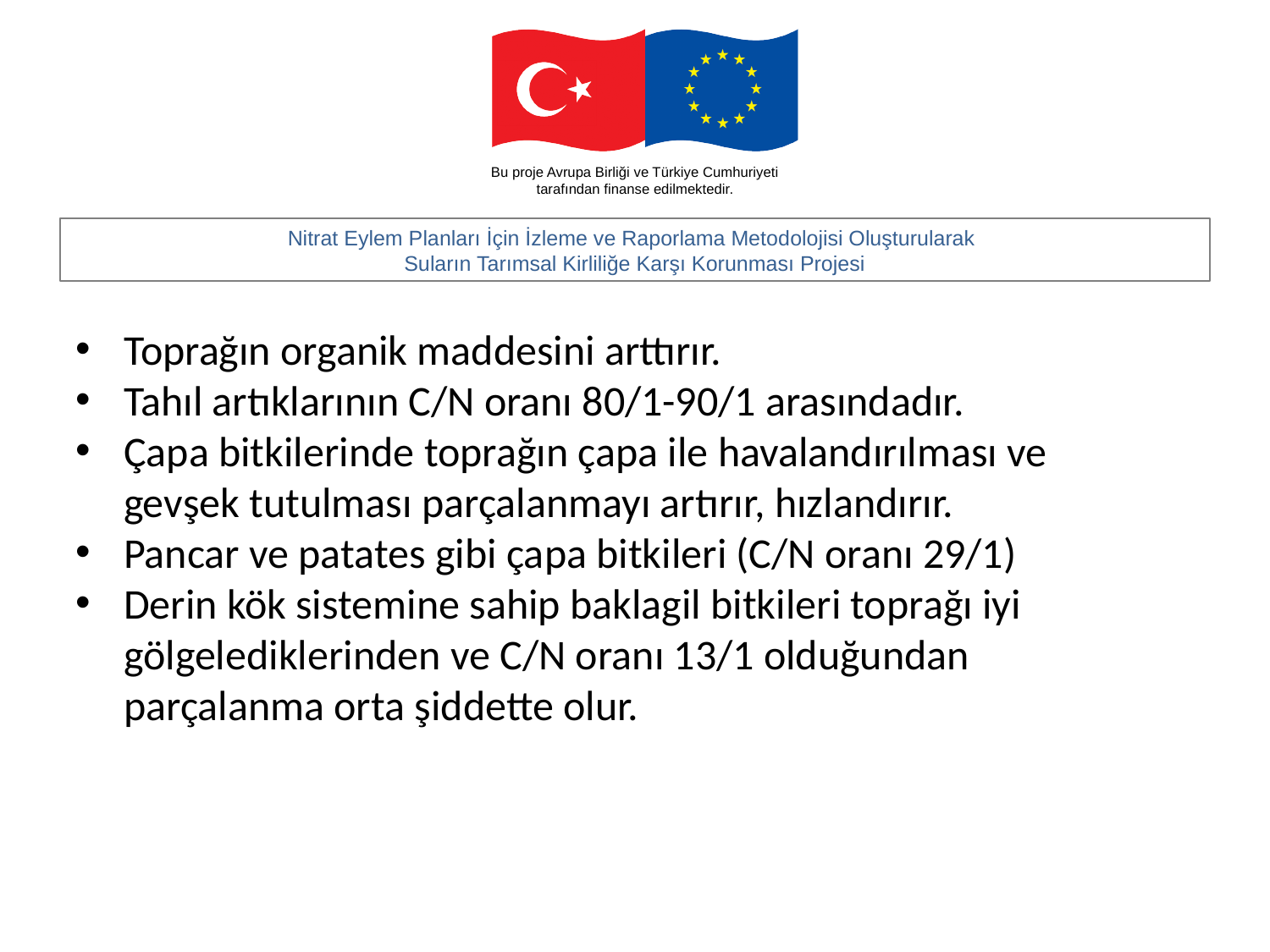

Toprağın organik maddesini arttırır.
Tahıl artıklarının C/N oranı 80/1-90/1 arasındadır.
Çapa bitkilerinde toprağın çapa ile havalandırılması ve gevşek tutulması parçalanmayı artırır, hızlandırır.
Pancar ve patates gibi çapa bitkileri (C/N oranı 29/1)
Derin kök sistemine sahip baklagil bitkileri toprağı iyi gölgelediklerinden ve C/N oranı 13/1 olduğundan parçalanma orta şiddette olur.